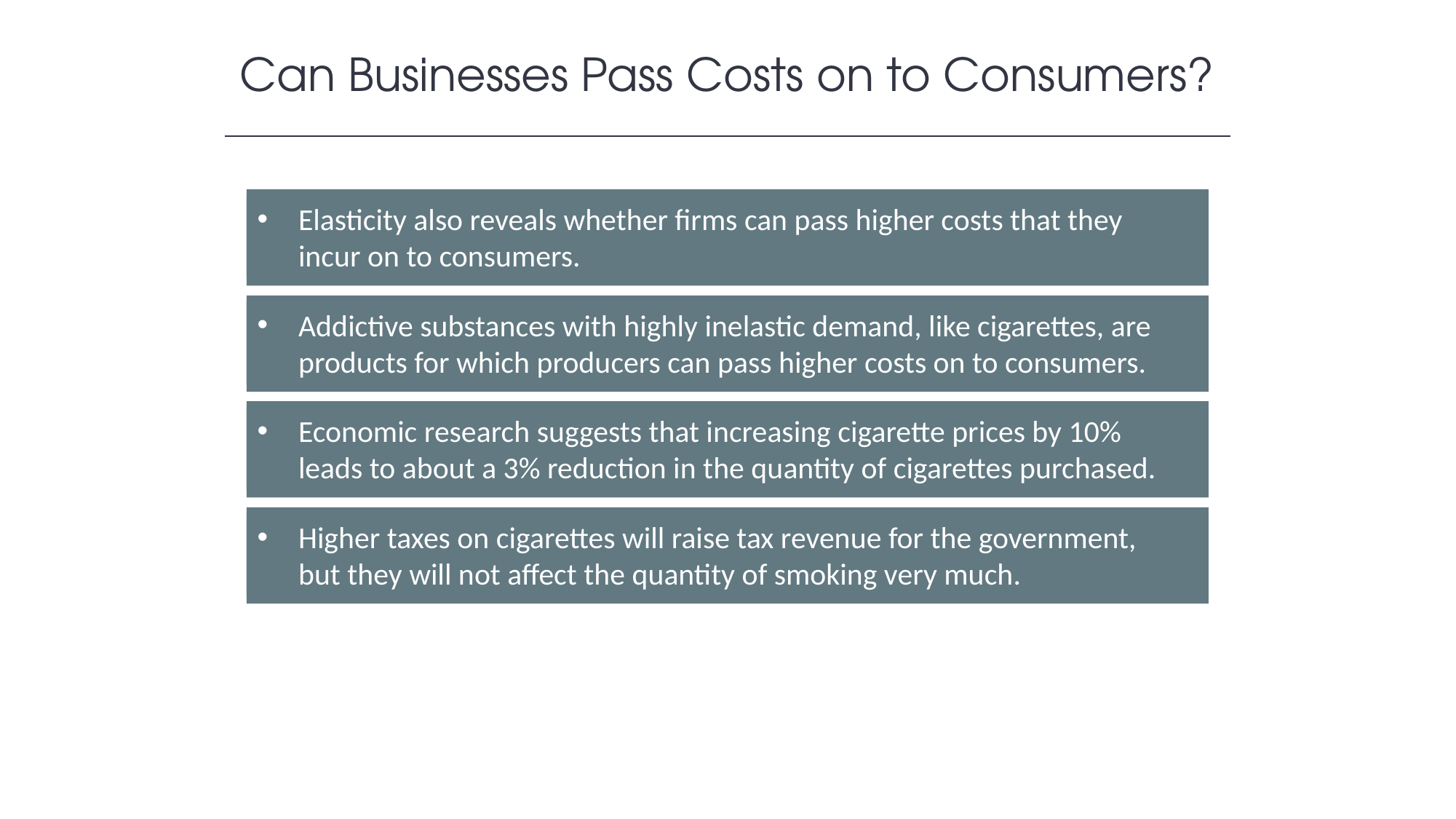

Can Businesses Pass Costs on to Consumers?

Elasticity also reveals whether firms can pass higher costs that they incur on to consumers.

Addictive substances with highly inelastic demand, like cigarettes, are products for which producers can pass higher costs on to consumers.

Economic research suggests that increasing cigarette prices by 10% leads to about a 3% reduction in the quantity of cigarettes purchased.

Higher taxes on cigarettes will raise tax revenue for the government, but they will not affect the quantity of smoking very much.